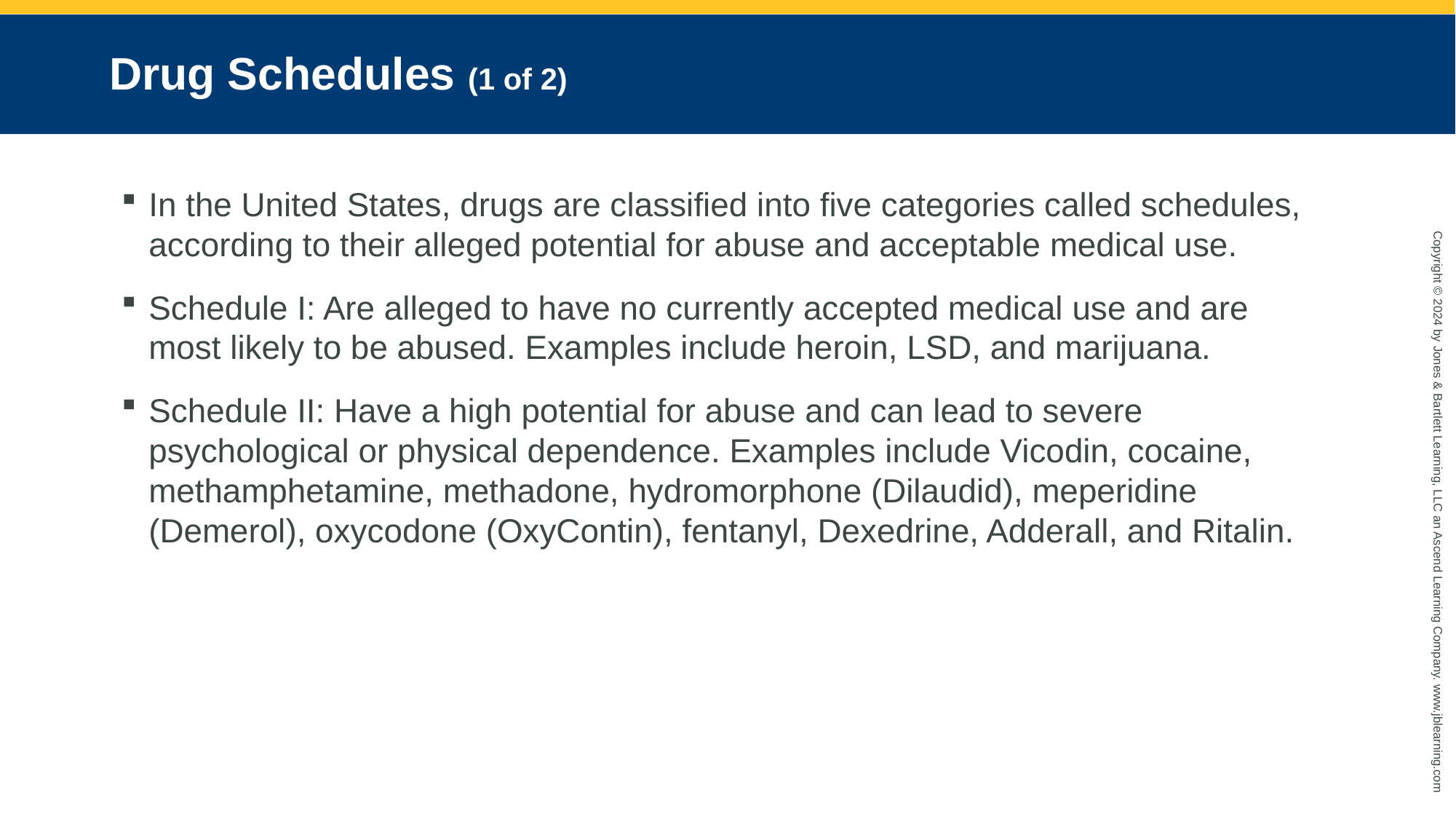

# Drug Schedules (1 of 2)
In the United States, drugs are classified into five categories called schedules, according to their alleged potential for abuse and acceptable medical use.
Schedule I: Are alleged to have no currently accepted medical use and are most likely to be abused. Examples include heroin, LSD, and marijuana.
Schedule II: Have a high potential for abuse and can lead to severe psychological or physical dependence. Examples include Vicodin, cocaine, methamphetamine, methadone, hydromorphone (Dilaudid), meperidine (Demerol), oxycodone (OxyContin), fentanyl, Dexedrine, Adderall, and Ritalin.